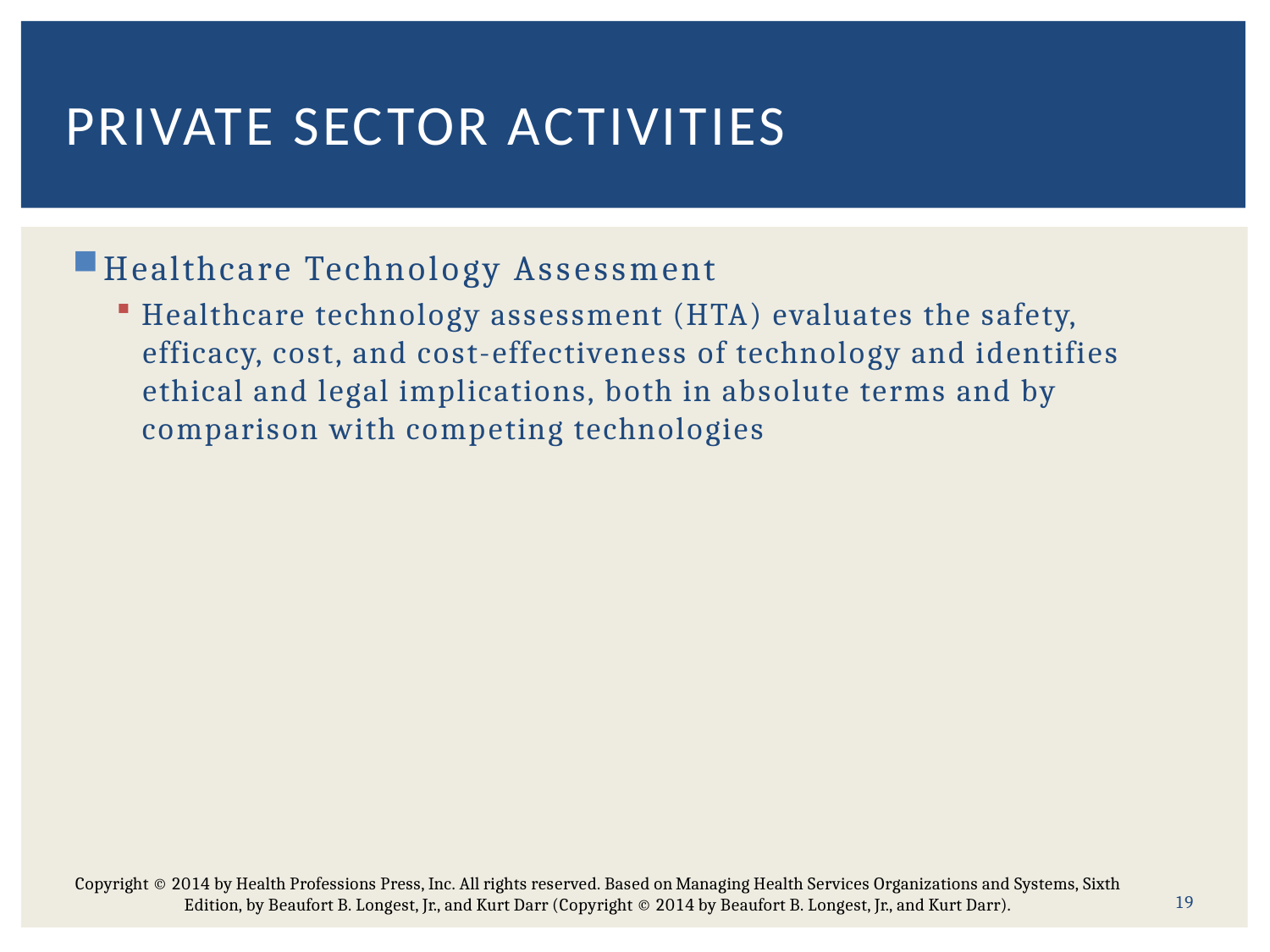

# Private sector activities
Healthcare Technology Assessment
Healthcare technology assessment (HTA) evaluates the safety, efficacy, cost, and cost-effectiveness of technology and identifies ethical and legal implications, both in absolute terms and by comparison with competing technologies
Copyright © 2014 by Health Professions Press, Inc. All rights reserved. Based on Managing Health Services Organizations and Systems, Sixth Edition, by Beaufort B. Longest, Jr., and Kurt Darr (Copyright © 2014 by Beaufort B. Longest, Jr., and Kurt Darr).
19